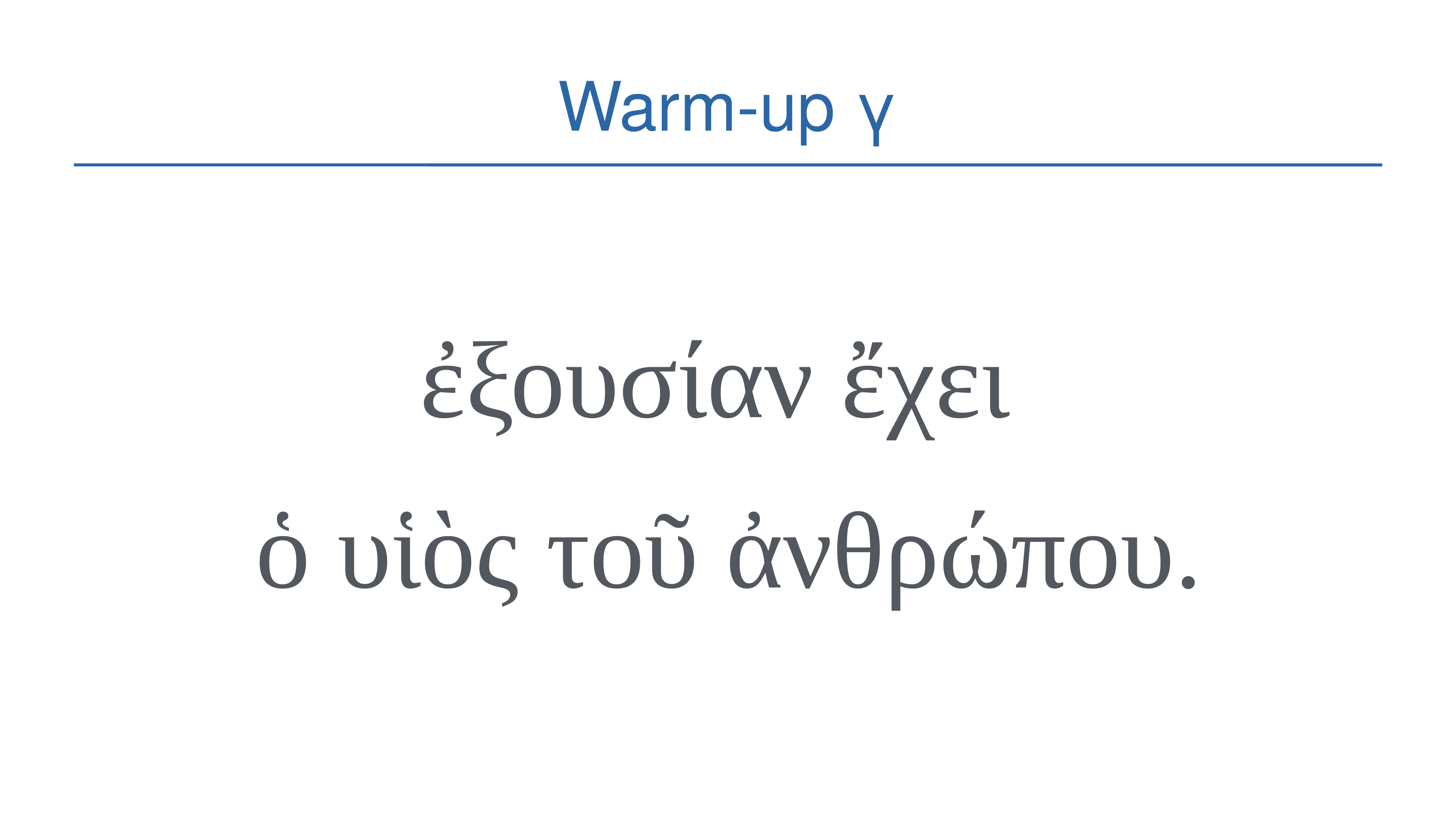

# Warm-up γ
ἐξουσίαν ἔχει
ὁ υἱὸς τοῦ ἀνθρώπου.